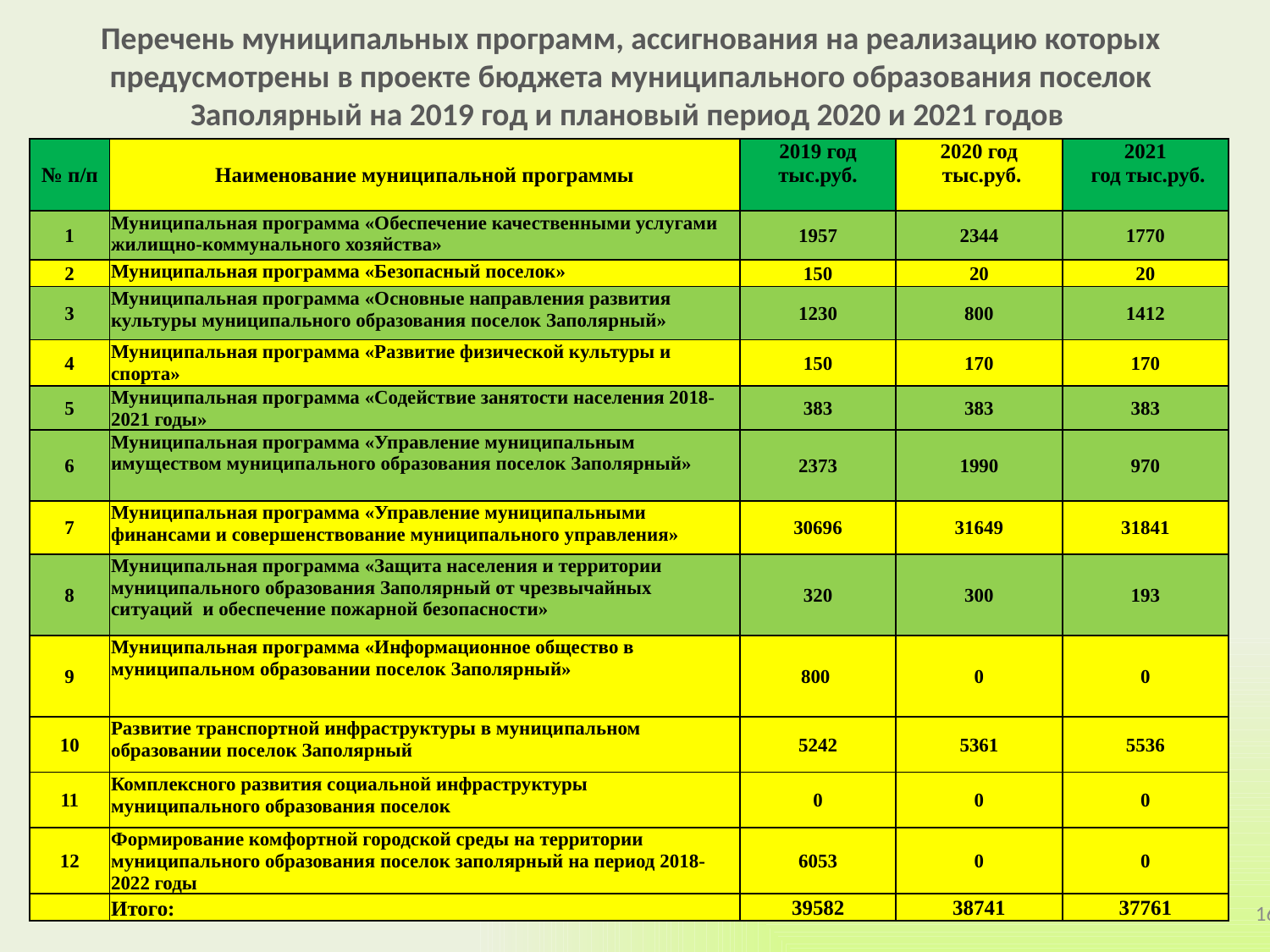

# Перечень муниципальных программ, ассигнования на реализацию которых предусмотрены в проекте бюджета муниципального образования поселок Заполярный на 2019 год и плановый период 2020 и 2021 годов
| № п/п | Наименование муниципальной программы | 2019 год тыс.руб. | 2020 год тыс.руб. | 2021 год тыс.руб. |
| --- | --- | --- | --- | --- |
| 1 | Муниципальная программа «Обеспечение качественными услугами жилищно-коммунального хозяйства» | 1957 | 2344 | 1770 |
| 2 | Муниципальная программа «Безопасный поселок» | 150 | 20 | 20 |
| 3 | Муниципальная программа «Основные направления развития культуры муниципального образования поселок Заполярный» | 1230 | 800 | 1412 |
| 4 | Муниципальная программа «Развитие физической культуры и спорта» | 150 | 170 | 170 |
| 5 | Муниципальная программа «Содействие занятости населения 2018-2021 годы» | 383 | 383 | 383 |
| 6 | Муниципальная программа «Управление муниципальным имуществом муниципального образования поселок Заполярный» | 2373 | 1990 | 970 |
| 7 | Муниципальная программа «Управление муниципальными финансами и совершенствование муниципального управления» | 30696 | 31649 | 31841 |
| 8 | Муниципальная программа «Защита населения и территории муниципального образования Заполярный от чрезвычайных ситуаций и обеспечение пожарной безопасности» | 320 | 300 | 193 |
| 9 | Муниципальная программа «Информационное общество в муниципальном образовании поселок Заполярный» | 800 | 0 | 0 |
| 10 | Развитие транспортной инфраструктуры в муниципальном образовании поселок Заполярный | 5242 | 5361 | 5536 |
| 11 | Комплексного развития социальной инфраструктуры муниципального образования поселок | 0 | 0 | 0 |
| 12 | Формирование комфортной городской среды на территории муниципального образования поселок заполярный на период 2018-2022 годы | 6053 | 0 | 0 |
|  | Итого: | 39582 | 38741 | 37761 |
16